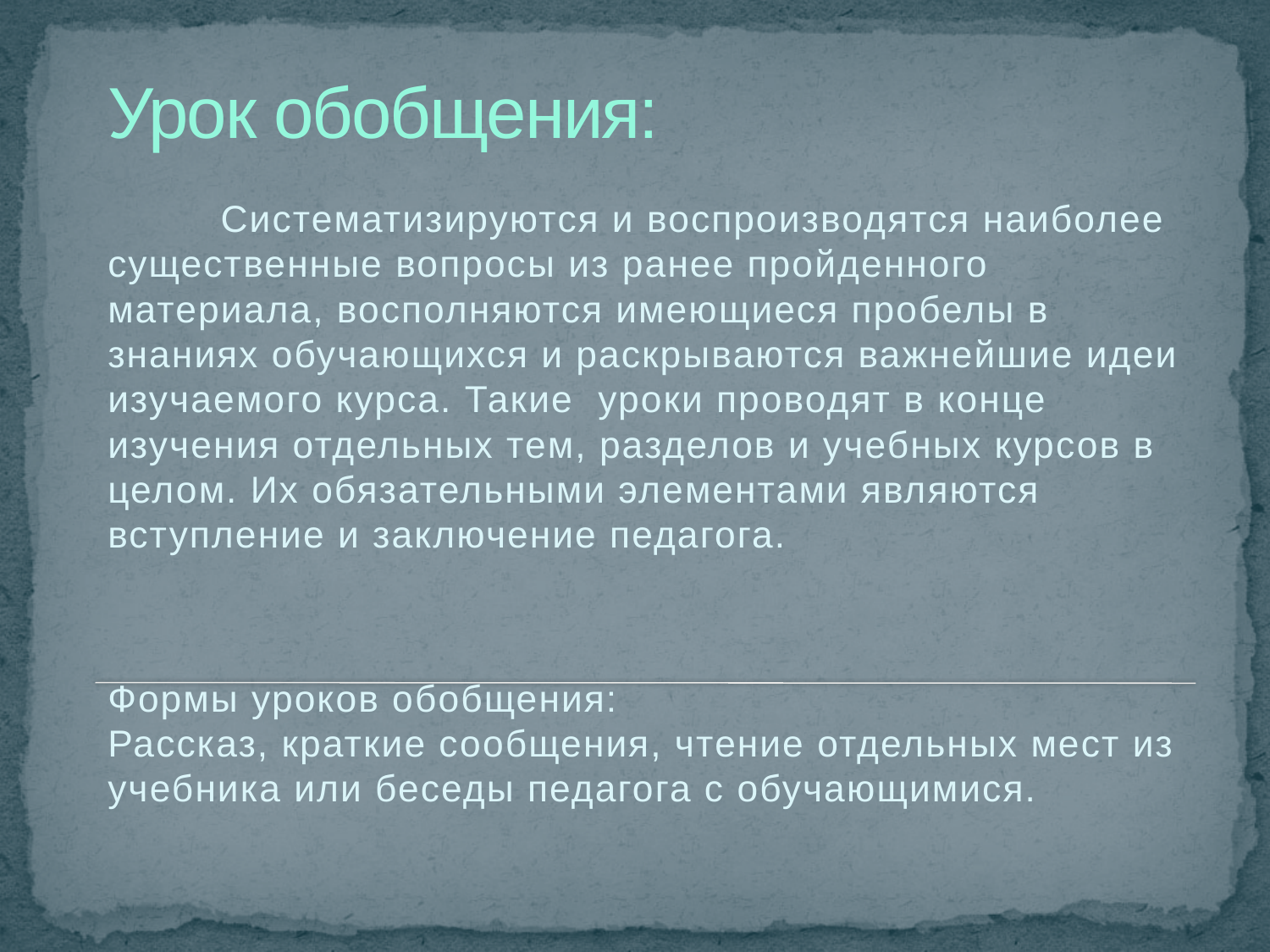

# Урок обобщения:
	Систематизируются и воспроизводятся наиболее существенные вопросы из ранее пройденного материала, восполняются имеющиеся пробелы в знаниях обучающихся и раскрываются важнейшие идеи изучаемого курса. Такие  уроки проводят в конце изучения отдельных тем, разделов и учебных курсов в целом. Их обязательными элементами являются вступление и заключение педагога.

Формы уроков обобщения:
Рассказ, краткие сообщения, чтение отдельных мест из учебника или беседы педагога с обучающимися.